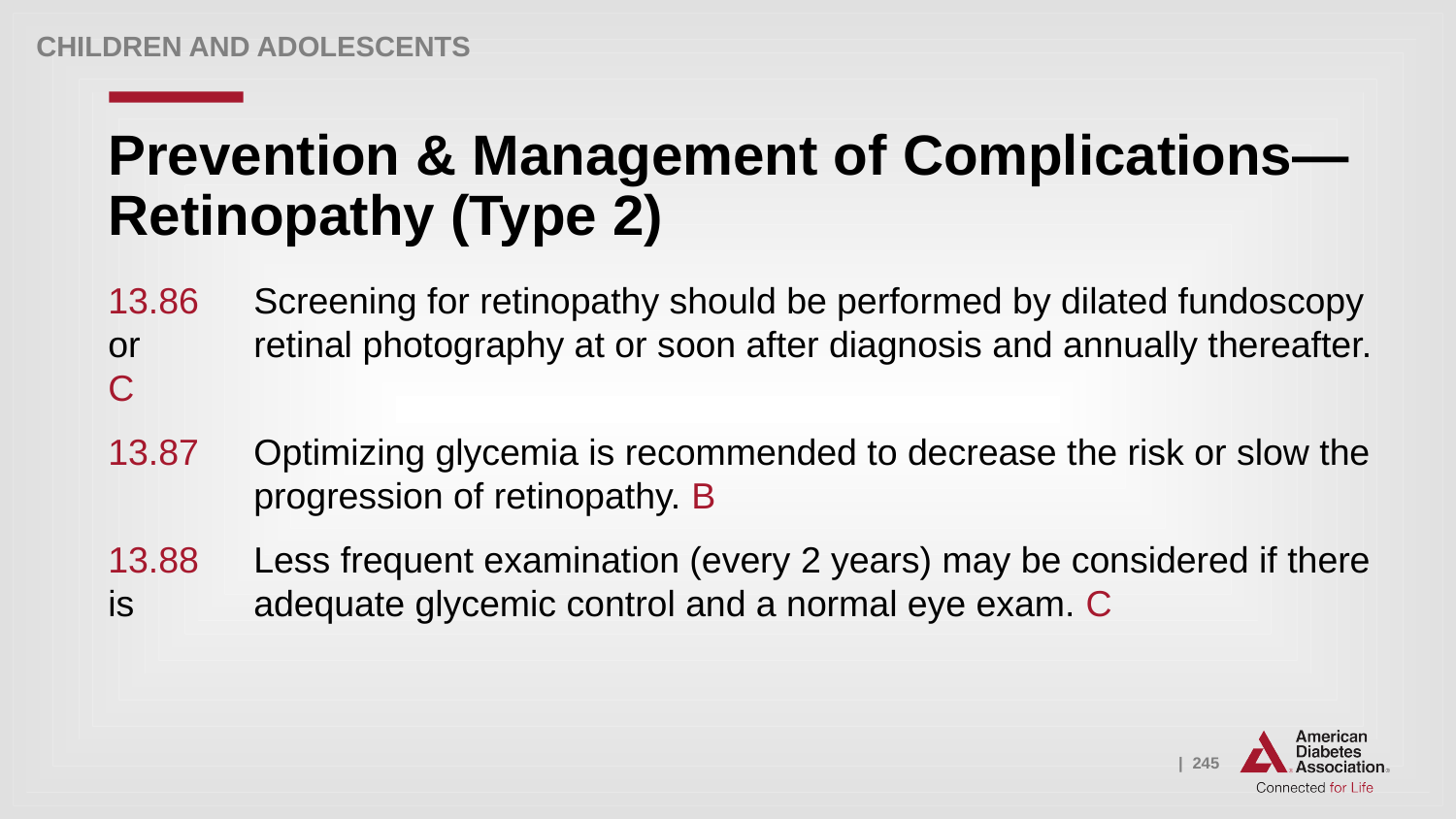

Children and adolescents
# Prevention & Management of Complications—Retinopathy (Type 2)
13.86 	Screening for retinopathy should be performed by dilated fundoscopy or 	retinal photography at or soon after diagnosis and annually thereafter. C
13.87 	Optimizing glycemia is recommended to decrease the risk or slow the 	progression of retinopathy. B
13.88 	Less frequent examination (every 2 years) may be considered if there is 	adequate glycemic control and a normal eye exam. C